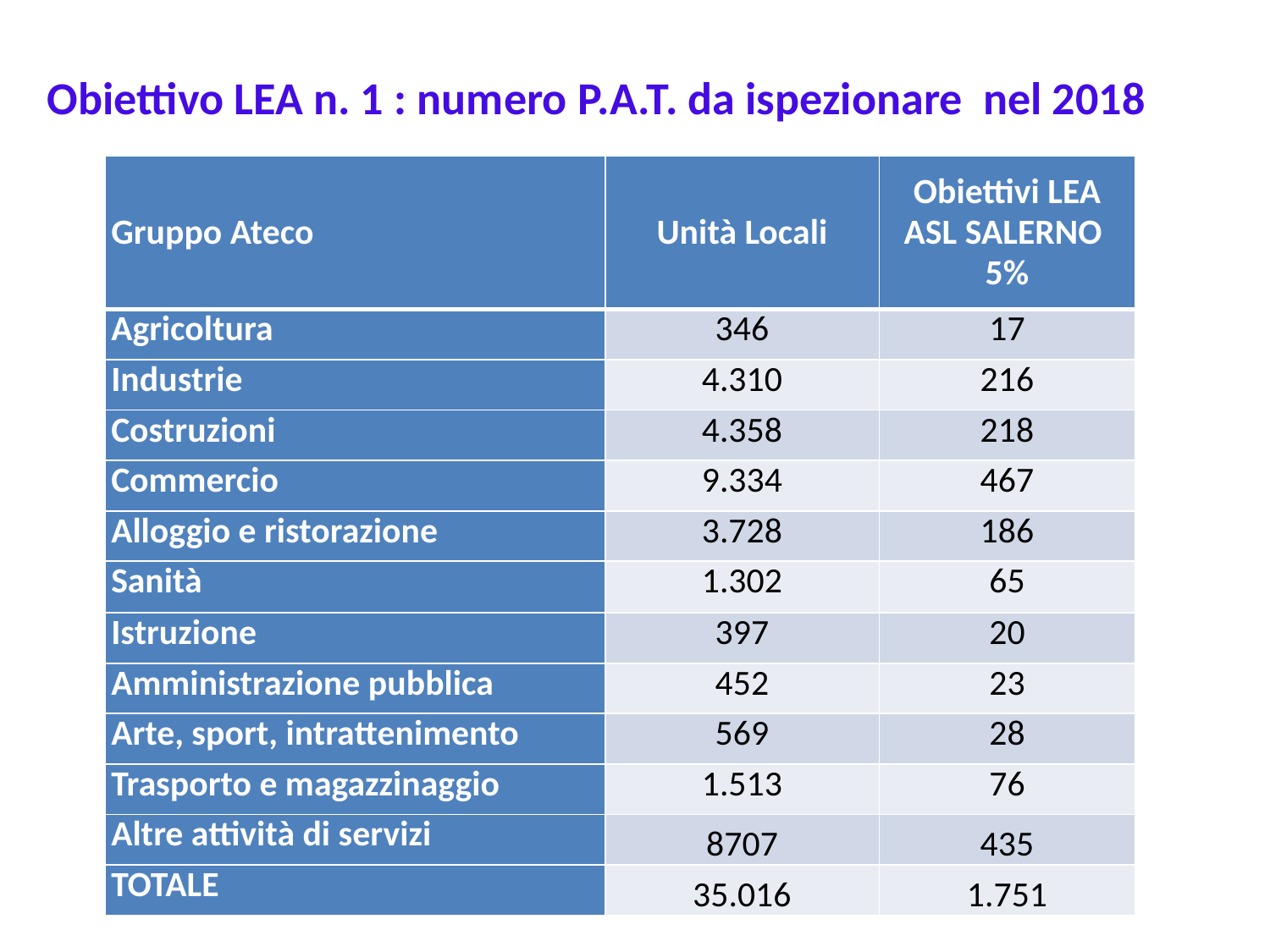

Obiettivo LEA n. 1 : numero P.A.T. da ispezionare  nel 2018
| Gruppo Ateco | Unità Locali | Obiettivi LEA ASL SALERNO 5% |
| --- | --- | --- |
| Agricoltura | 346 | 17 |
| Industrie | 4.310 | 216 |
| Costruzioni | 4.358 | 218 |
| Commercio | 9.334 | 467 |
| Alloggio e ristorazione | 3.728 | 186 |
| Sanità | 1.302 | 65 |
| Istruzione | 397 | 20 |
| Amministrazione pubblica | 452 | 23 |
| Arte, sport, intrattenimento | 569 | 28 |
| Trasporto e magazzinaggio | 1.513 | 76 |
| Altre attività di servizi | 8707 | 435 |
| TOTALE | 35.016 | 1.751 |